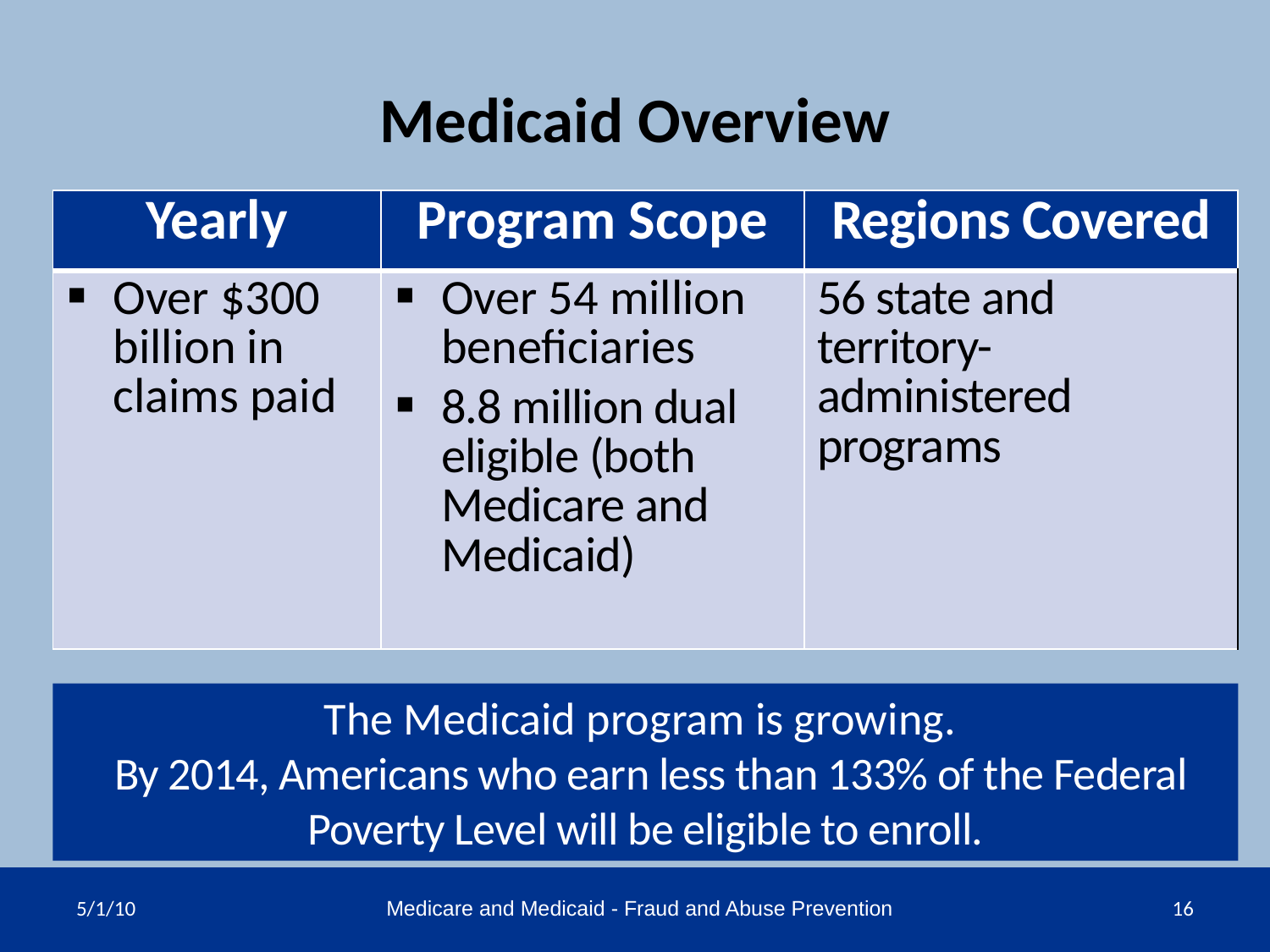

# Medicaid Overview
| Yearly | Program Scope | Regions Covered |
| --- | --- | --- |
| Over $300 billion in claims paid | Over 54 million beneficiaries 8.8 million dual eligible (both Medicare and Medicaid) | 56 state and territory-administered programs |
The Medicaid program is growing.
 By 2014, Americans who earn less than 133% of the Federal Poverty Level will be eligible to enroll.
5/1/10
Medicare and Medicaid - Fraud and Abuse Prevention
16